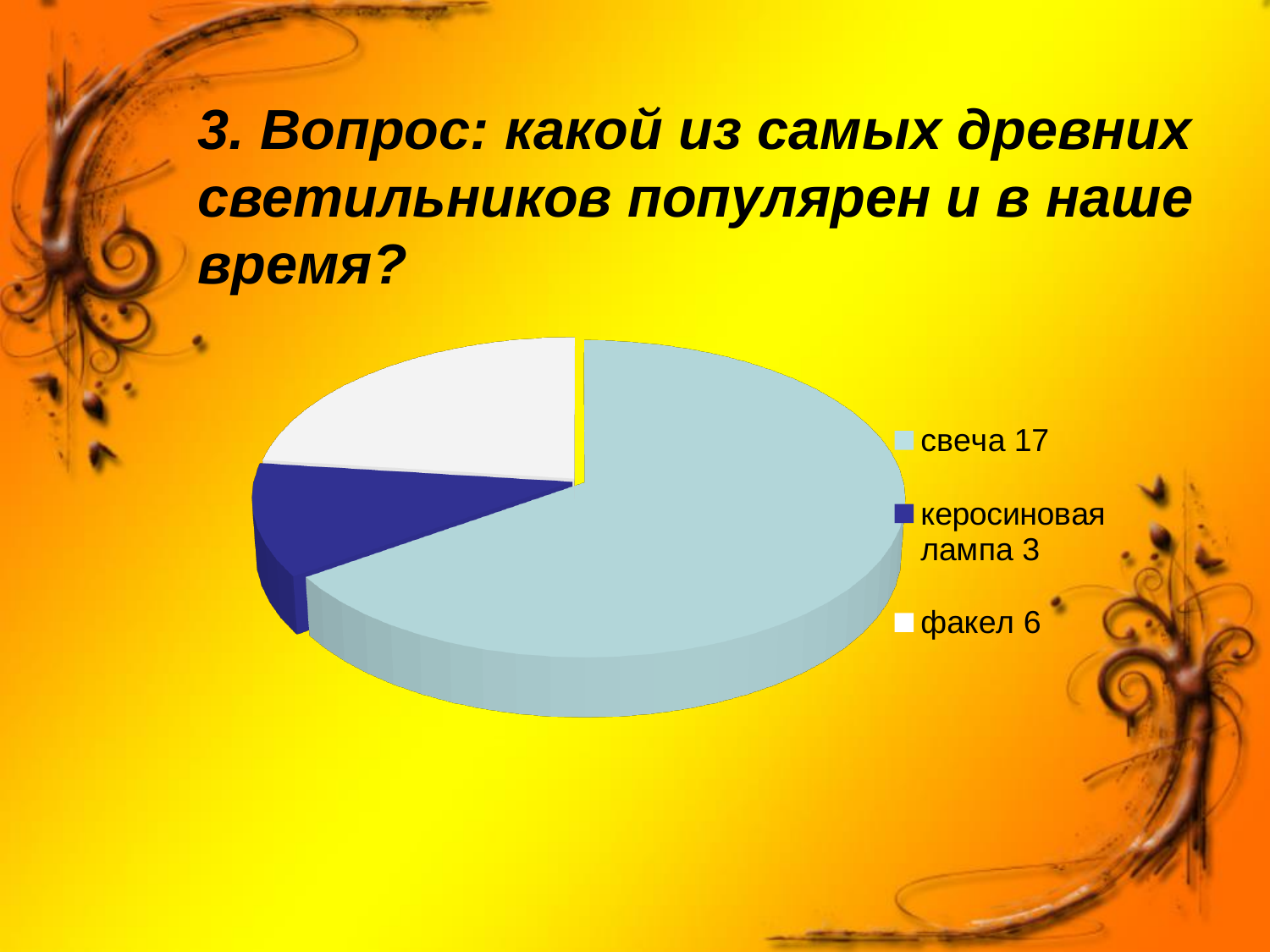

3. Вопрос: какой из самых древних светильников популярен и в наше время?

[unsupported chart]